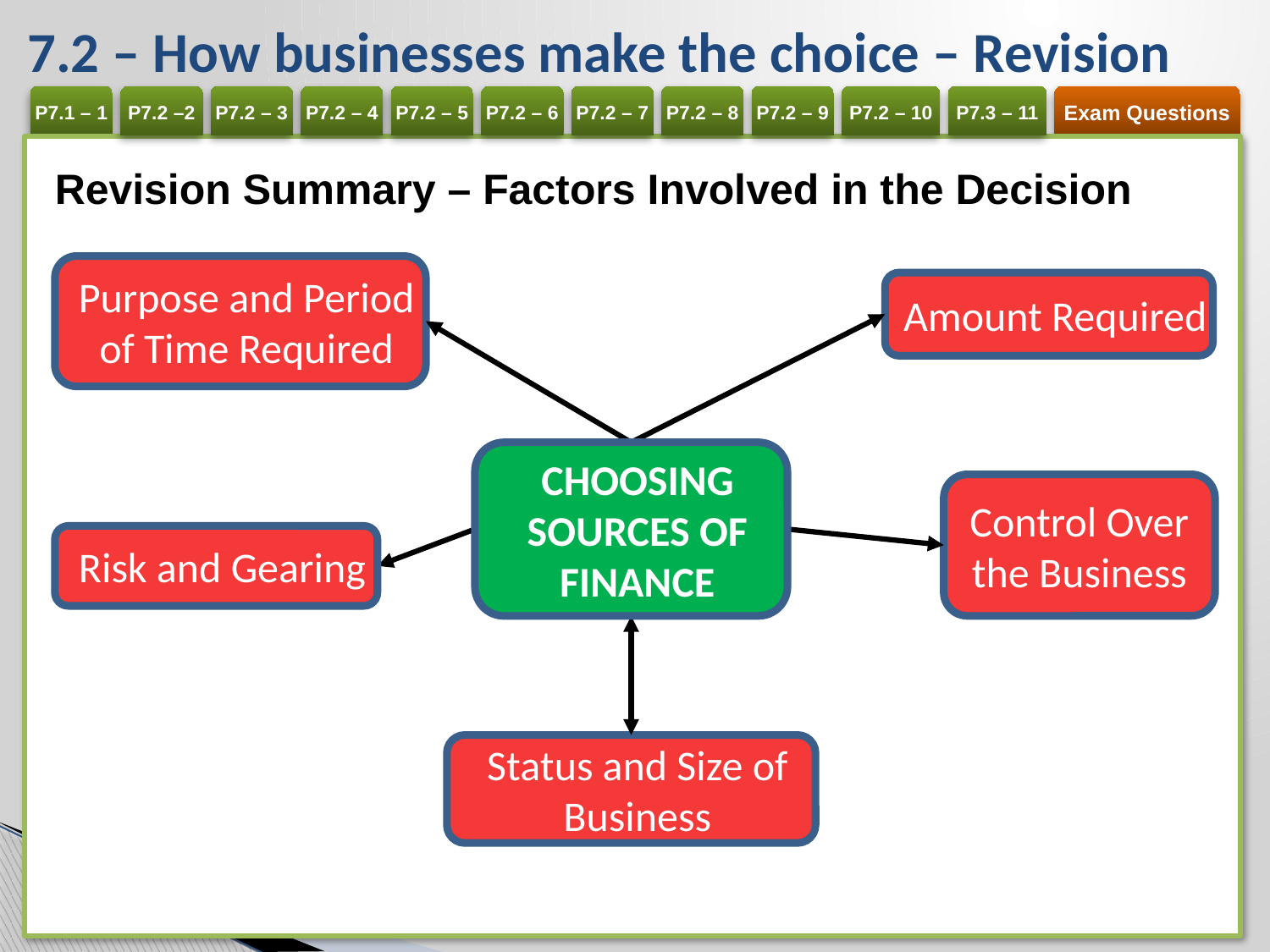

# 7.2 – How businesses make the choice – Revision
Revision Summary – Factors Involved in the Decision
Purpose and Period of Time Required
Amount Required
CHOOSING SOURCES OF FINANCE
Control Over the Business
Risk and Gearing
Status and Size of Business